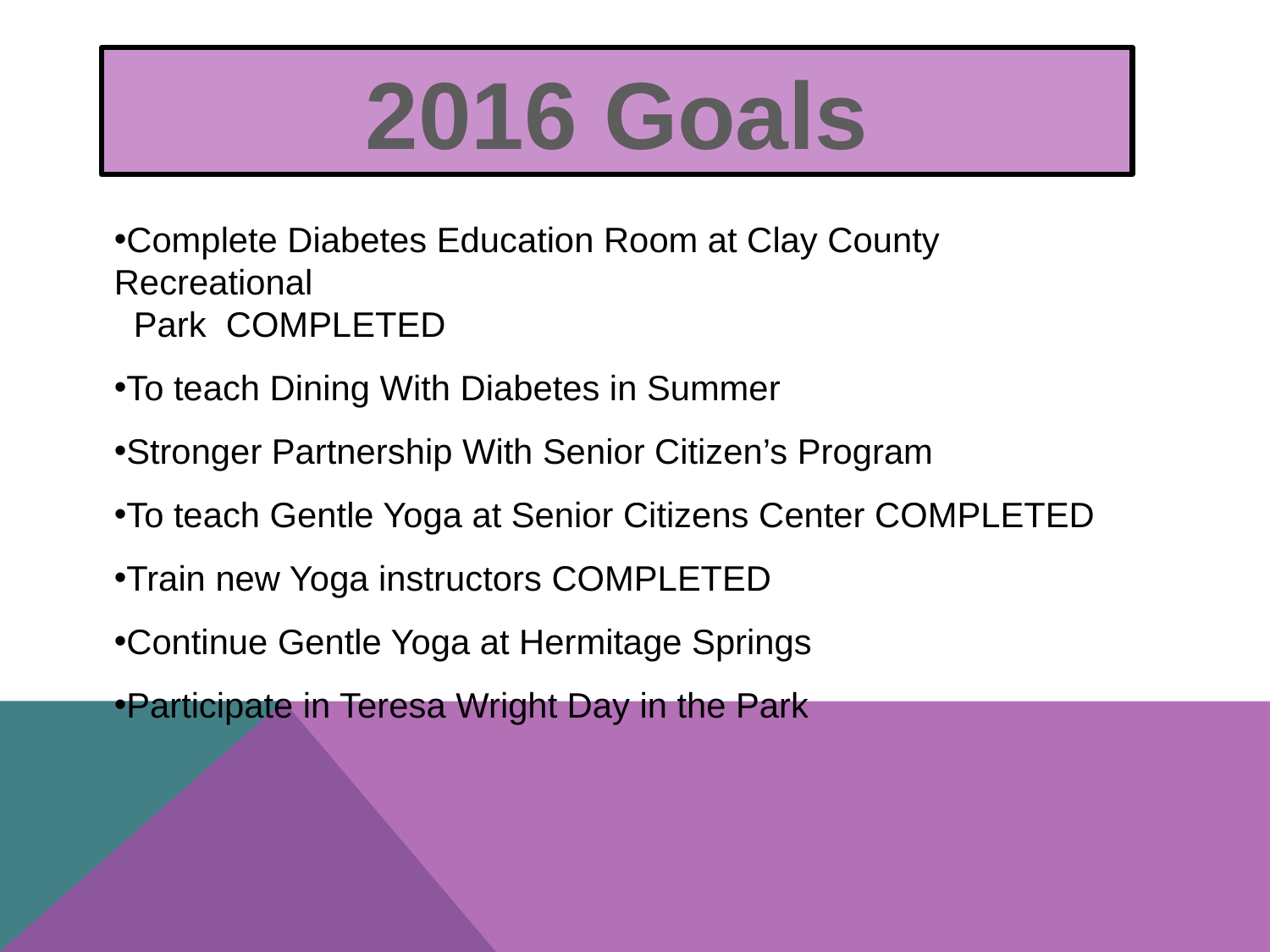

2016 Goals
Complete Diabetes Education Room at Clay County Recreational
  Park  COMPLETED

To teach Dining With Diabetes in Summer

Stronger Partnership With Senior Citizen’s Program

To teach Gentle Yoga at Senior Citizens Center COMPLETED

Train new Yoga instructors COMPLETED

Continue Gentle Yoga at Hermitage Springs

Participate in Teresa Wright Day in the Park